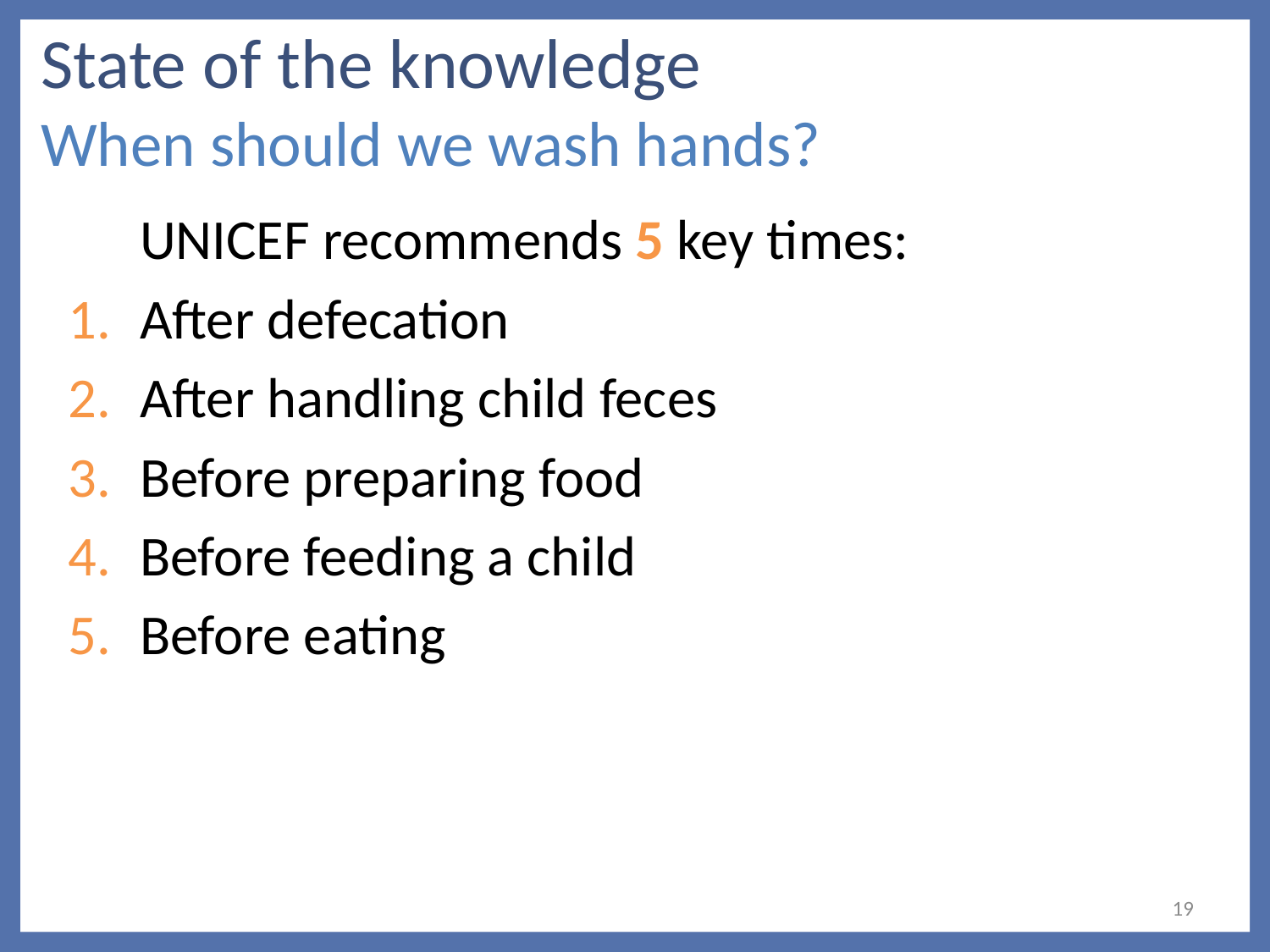

# State of the knowledge When should we wash hands?
	UNICEF recommends 5 key times:
After defecation
After handling child feces
Before preparing food
Before feeding a child
Before eating

19